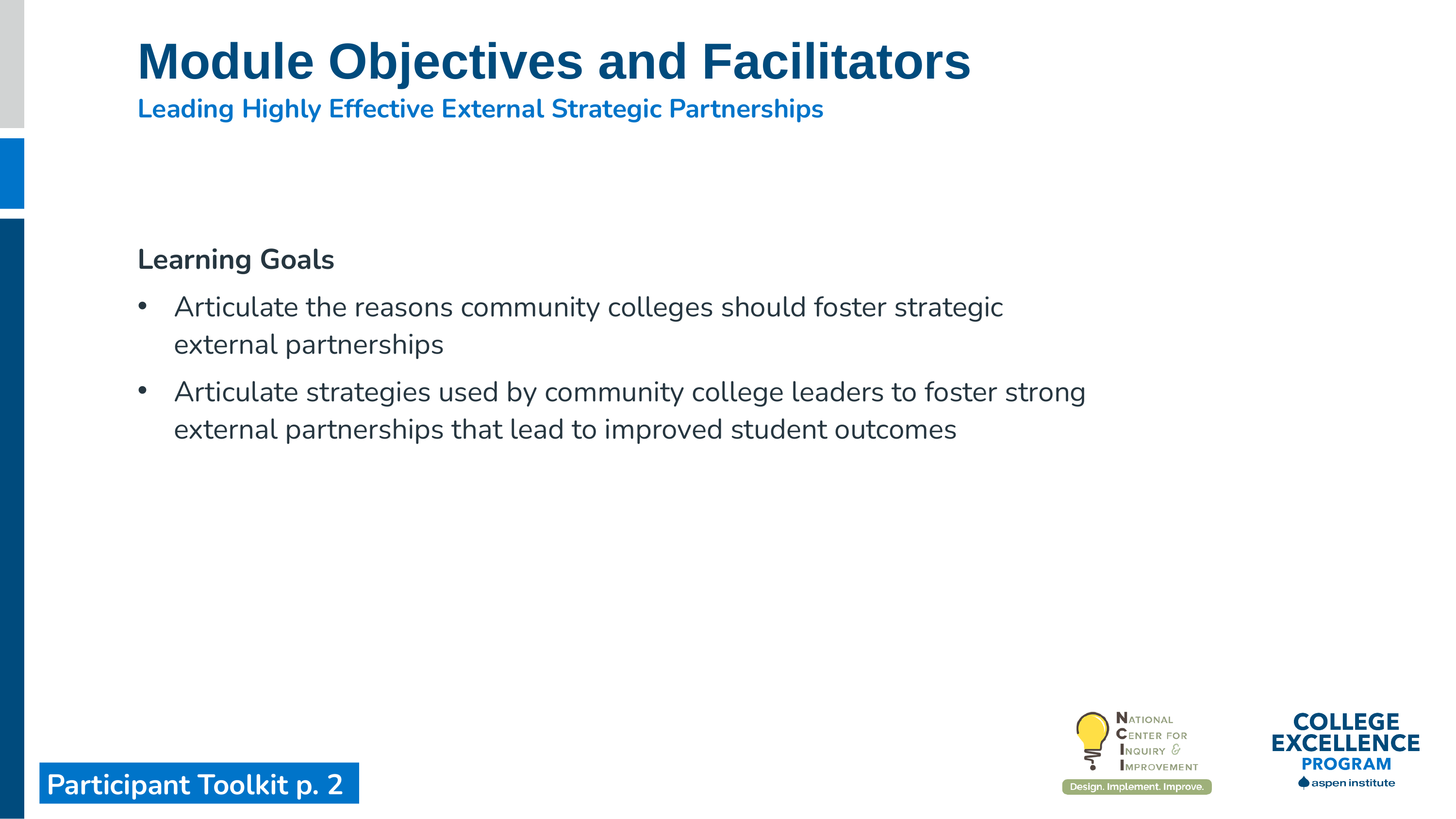

Module Objectives and Facilitators
Leading Highly Effective External Strategic Partnerships
Learning Goals
Articulate the reasons community colleges should foster strategic external partnerships
Articulate strategies used by community college leaders to foster strong external partnerships that lead to improved student outcomes

Participant Toolkit p. 2